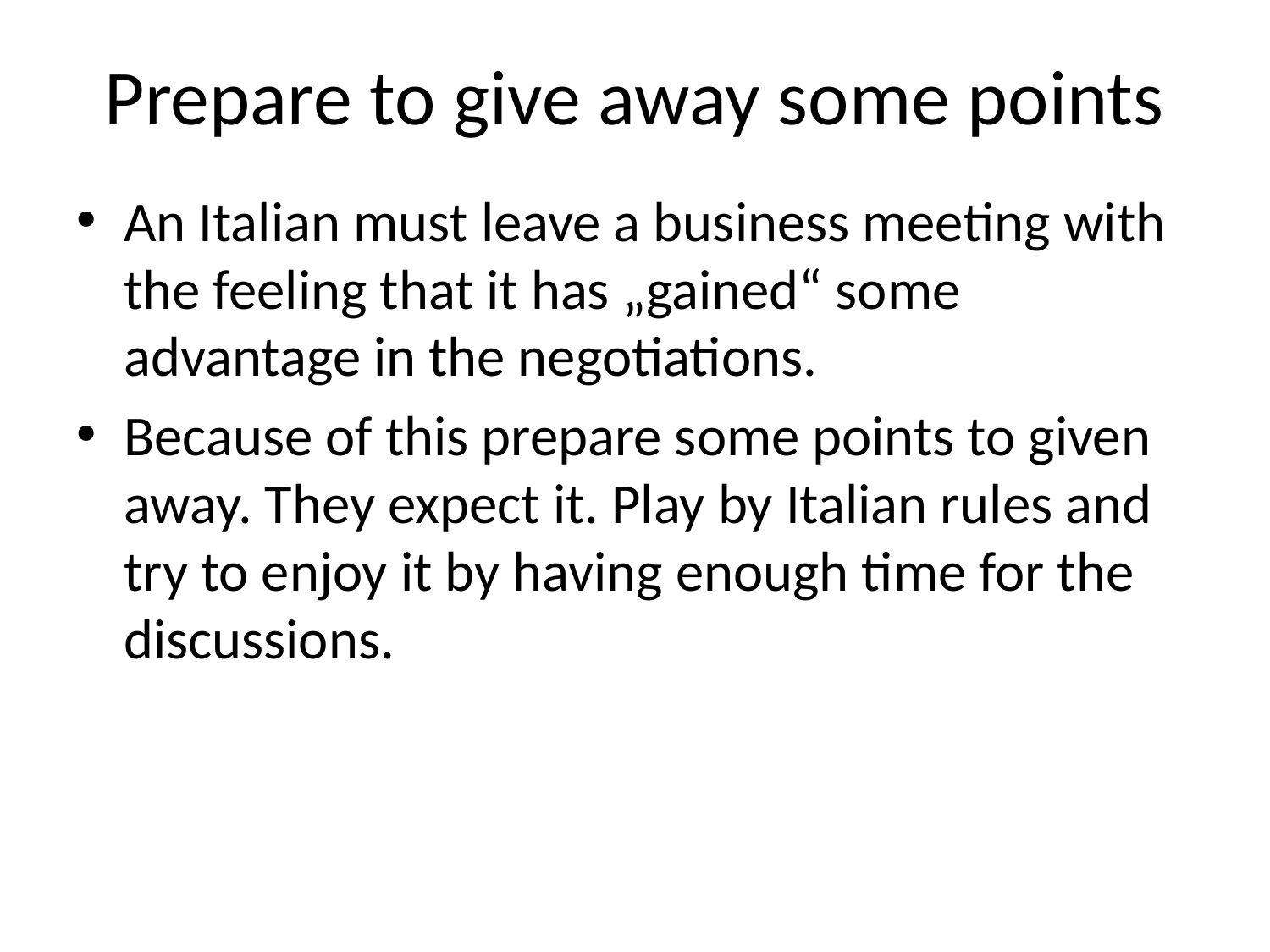

# Prepare to give away some points
An Italian must leave a business meeting with the feeling that it has „gained“ some advantage in the negotiations.
Because of this prepare some points to given away. They expect it. Play by Italian rules and try to enjoy it by having enough time for the discussions.